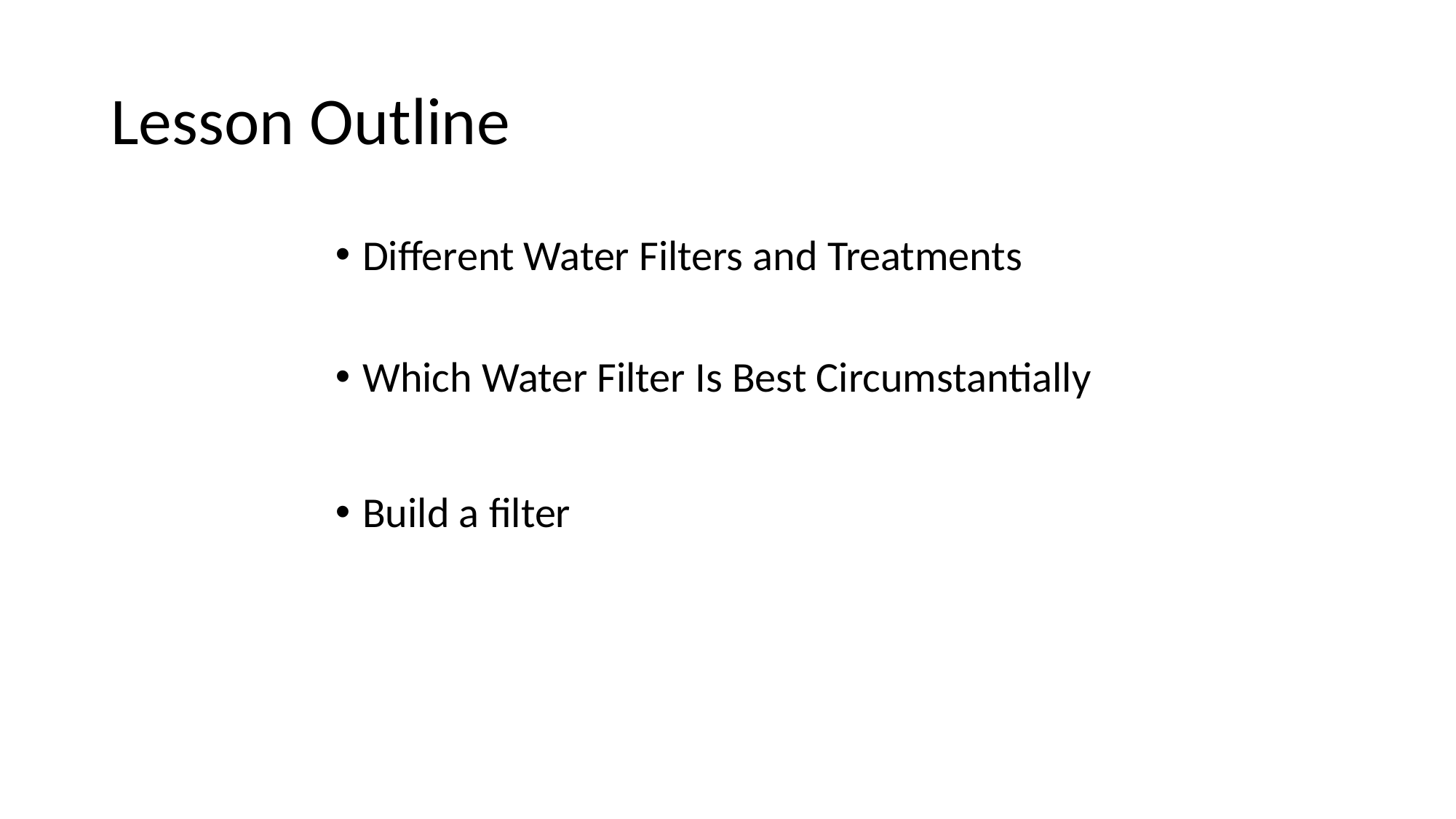

# Lesson Outline
Different Water Filters and Treatments

Which Water Filter Is Best Circumstantially

Build a filter